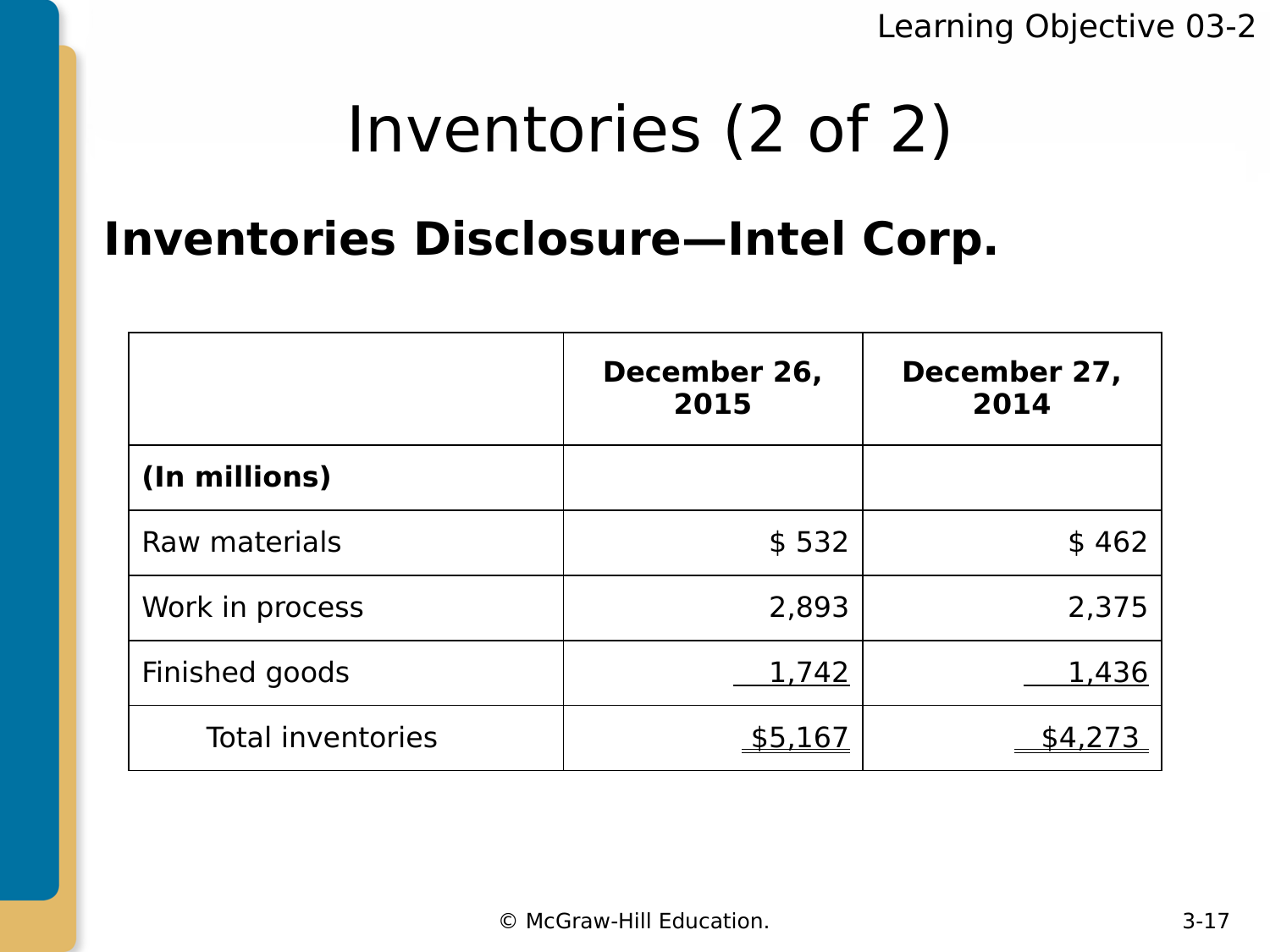

Learning Objective 03-2
# Inventories (2 of 2)
Inventories Disclosure—Intel Corp.
|  | December 26, 2015 | December 27, 2014 |
| --- | --- | --- |
| (In millions) |  |  |
| Raw materials | $ 532 | $ 462 |
| Work in process | 2,893 | 2,375 |
| Finished goods | 1,742 | 1,436 |
| Total inventories | $5,167 | $4,273 |